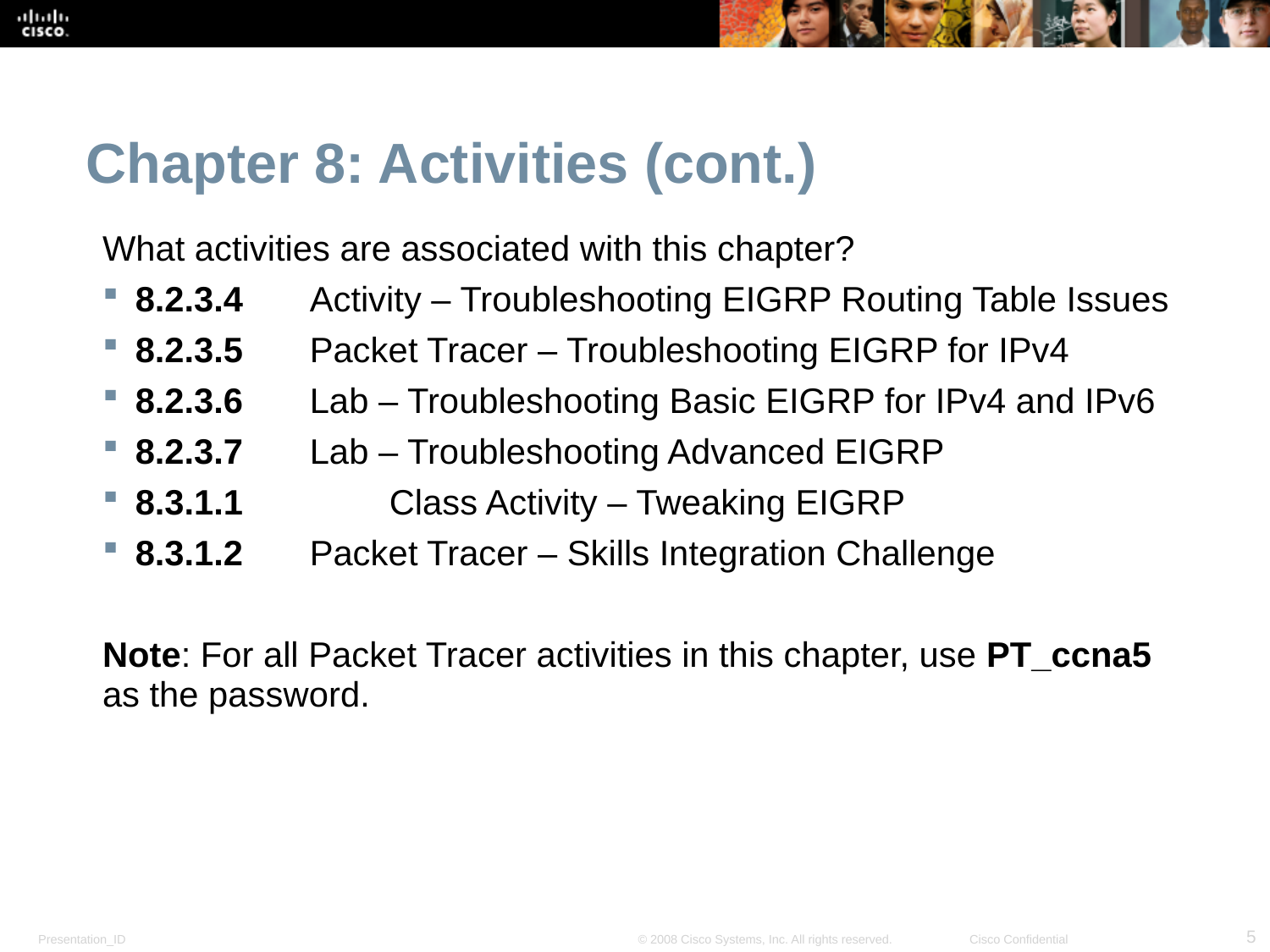

Chapter 8: Activities (cont.)
What activities are associated with this chapter?
8.2.3.4 	Activity – Troubleshooting EIGRP Routing Table Issues
8.2.3.5	Packet Tracer – Troubleshooting EIGRP for IPv4
8.2.3.6 	Lab – Troubleshooting Basic EIGRP for IPv4 and IPv6
8.2.3.7 	Lab – Troubleshooting Advanced EIGRP
8.3.1.1 		Class Activity – Tweaking EIGRP
8.3.1.2	Packet Tracer – Skills Integration Challenge

Note: For all Packet Tracer activities in this chapter, use PT_ccna5 as the password.